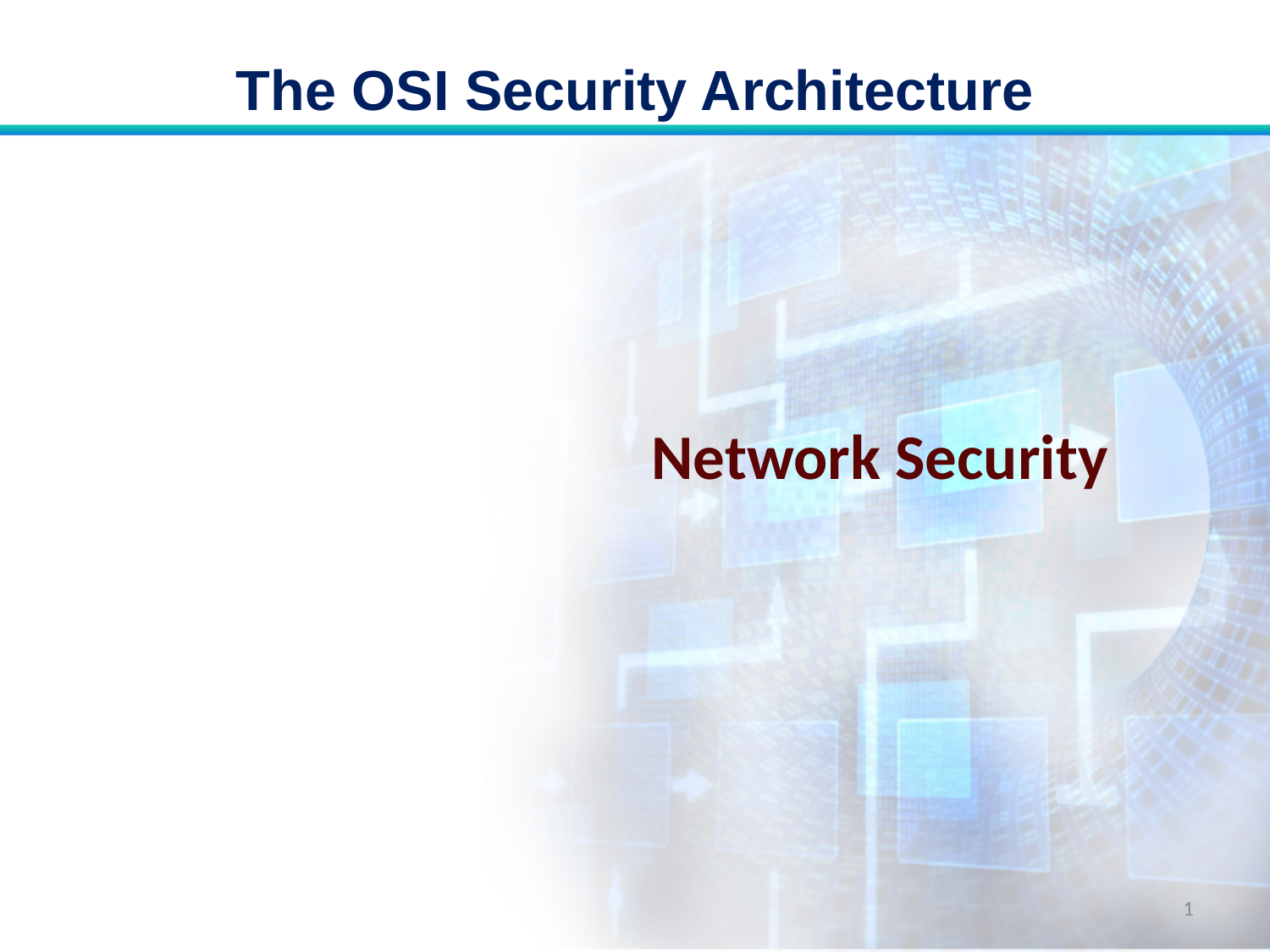

# The OSI Security Architecture
Network Security
1